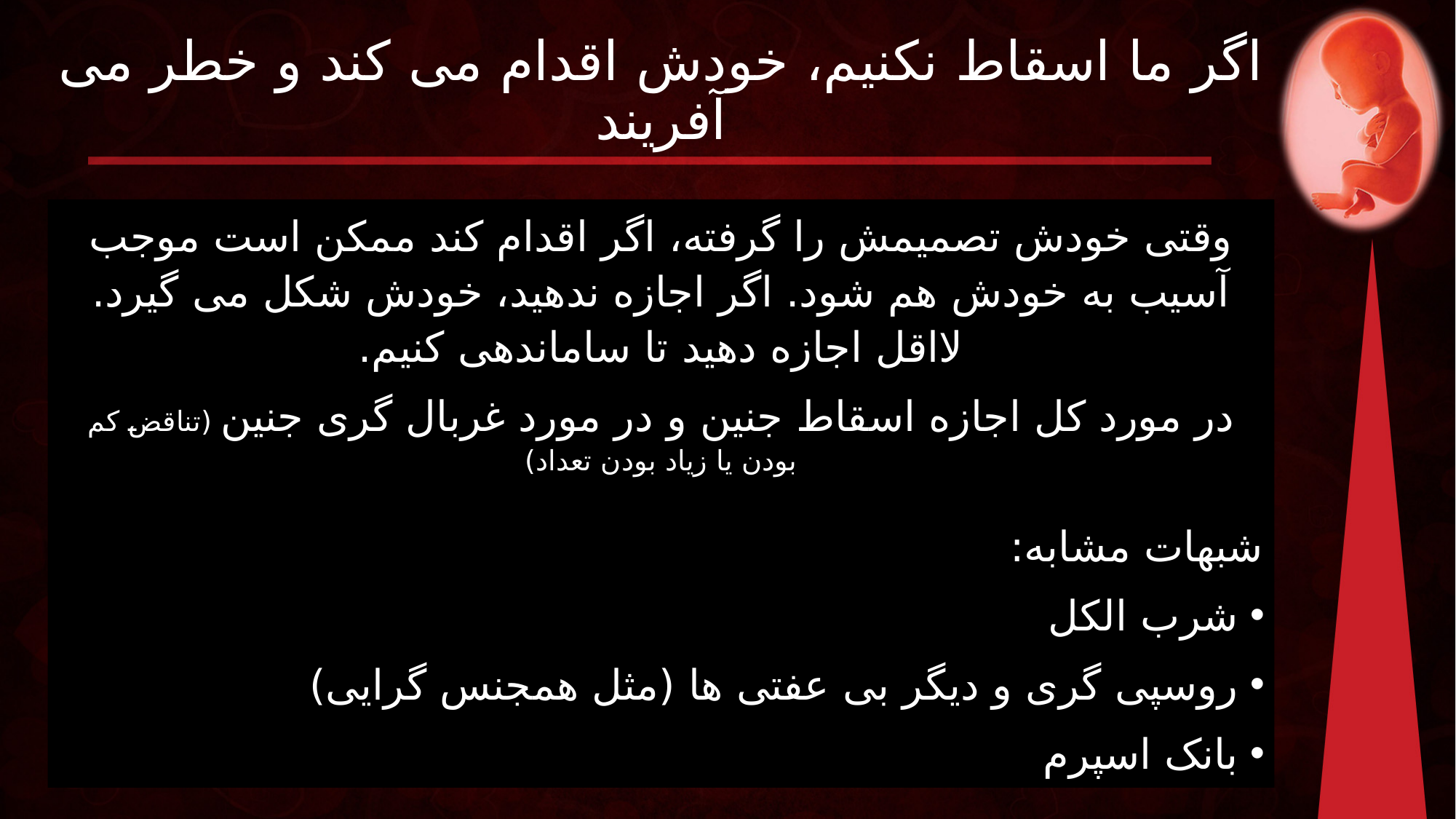

# اگر ما اسقاط نکنیم، خودش اقدام می کند و خطر می آفریند
وقتی خودش تصمیمش را گرفته، اگر اقدام کند ممکن است موجب آسیب به خودش هم شود. اگر اجازه ندهید، خودش شکل می گیرد. لااقل اجازه دهید تا ساماندهی کنیم.
در مورد کل اجازه اسقاط جنین و در مورد غربال گری جنین (تناقض کم بودن یا زیاد بودن تعداد)

شبهات مشابه:
شرب الکل
روسپی گری و دیگر بی عفتی ها (مثل همجنس گرایی)
بانک اسپرم